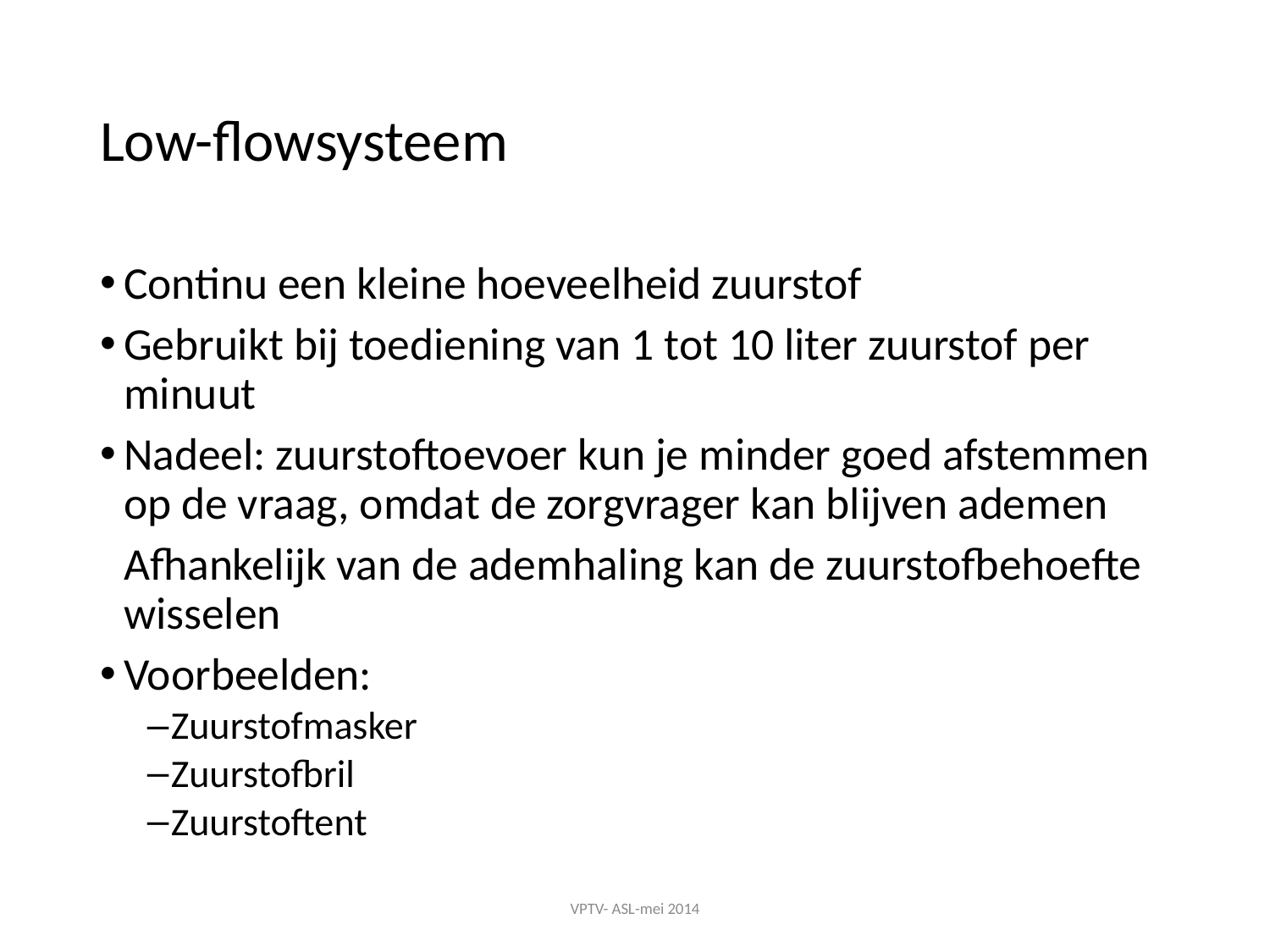

# Low-flowsysteem
Continu een kleine hoeveelheid zuurstof
Gebruikt bij toediening van 1 tot 10 liter zuurstof per minuut
Nadeel: zuurstoftoevoer kun je minder goed afstemmen op de vraag, omdat de zorgvrager kan blijven ademen
	Afhankelijk van de ademhaling kan de zuurstofbehoefte wisselen
Voorbeelden:
Zuurstofmasker
Zuurstofbril
Zuurstoftent

VPTV- ASL-mei 2014